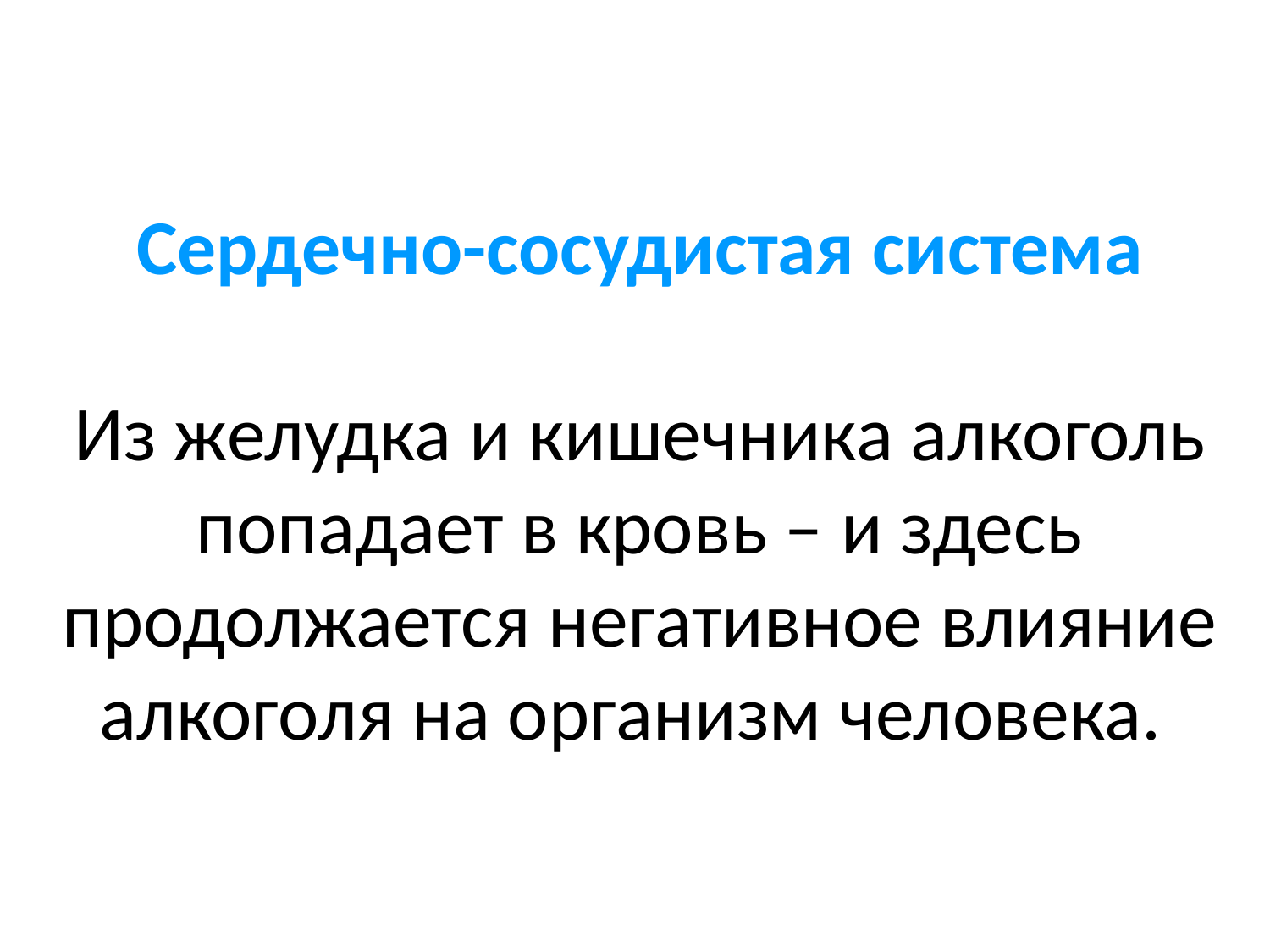

# Сердечно-сосудистая система Из желудка и кишечника алкоголь попадает в кровь – и здесь продолжается негативное влияние алкоголя на организм человека.